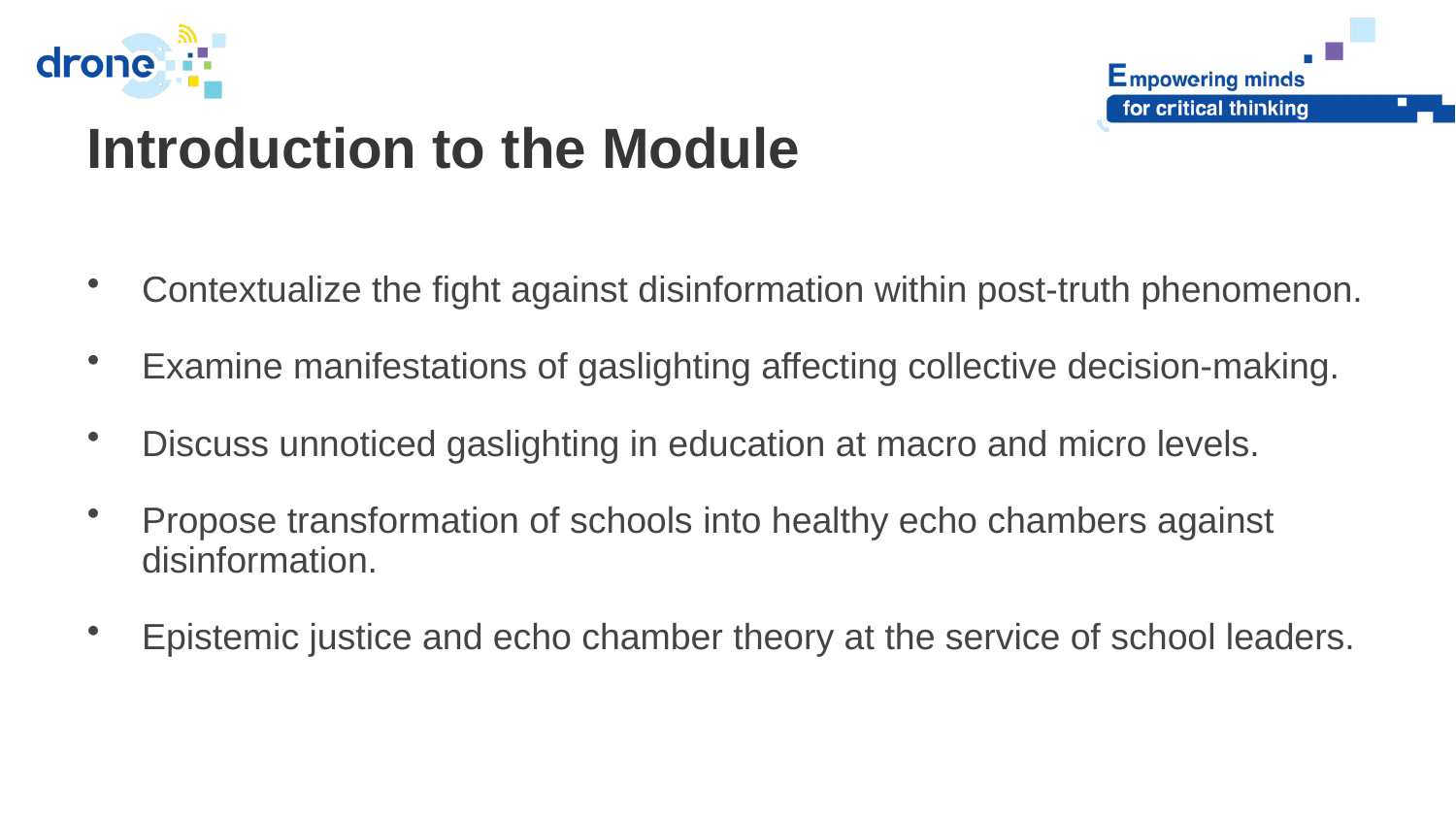

Introduction to the Module
Contextualize the fight against disinformation within post-truth phenomenon.
Examine manifestations of gaslighting affecting collective decision-making.
Discuss unnoticed gaslighting in education at macro and micro levels.
Propose transformation of schools into healthy echo chambers against disinformation.
Epistemic justice and echo chamber theory at the service of school leaders.